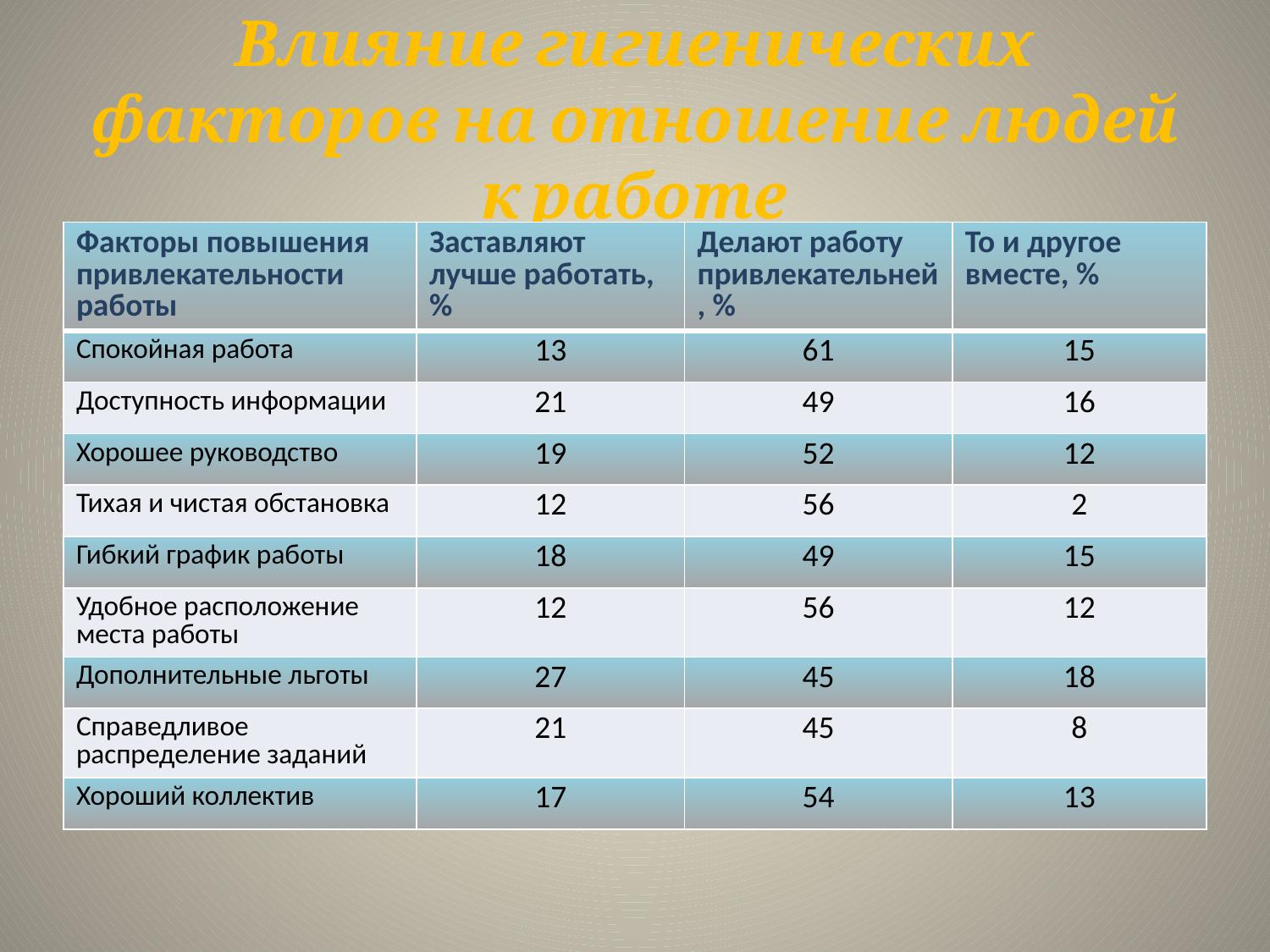

# Влияние гигиенических факторов на отношение людей к работе
| Факторы повышения привлекательности работы | Заставляют лучше работать, % | Делают работу привлекательней, % | То и другое вместе, % |
| --- | --- | --- | --- |
| Спокойная работа | 13 | 61 | 15 |
| Доступность информации | 21 | 49 | 16 |
| Хорошее руководство | 19 | 52 | 12 |
| Тихая и чистая обстановка | 12 | 56 | 2 |
| Гибкий график работы | 18 | 49 | 15 |
| Удобное расположение места работы | 12 | 56 | 12 |
| Дополнительные льготы | 27 | 45 | 18 |
| Справедливое распределение заданий | 21 | 45 | 8 |
| Хороший коллектив | 17 | 54 | 13 |